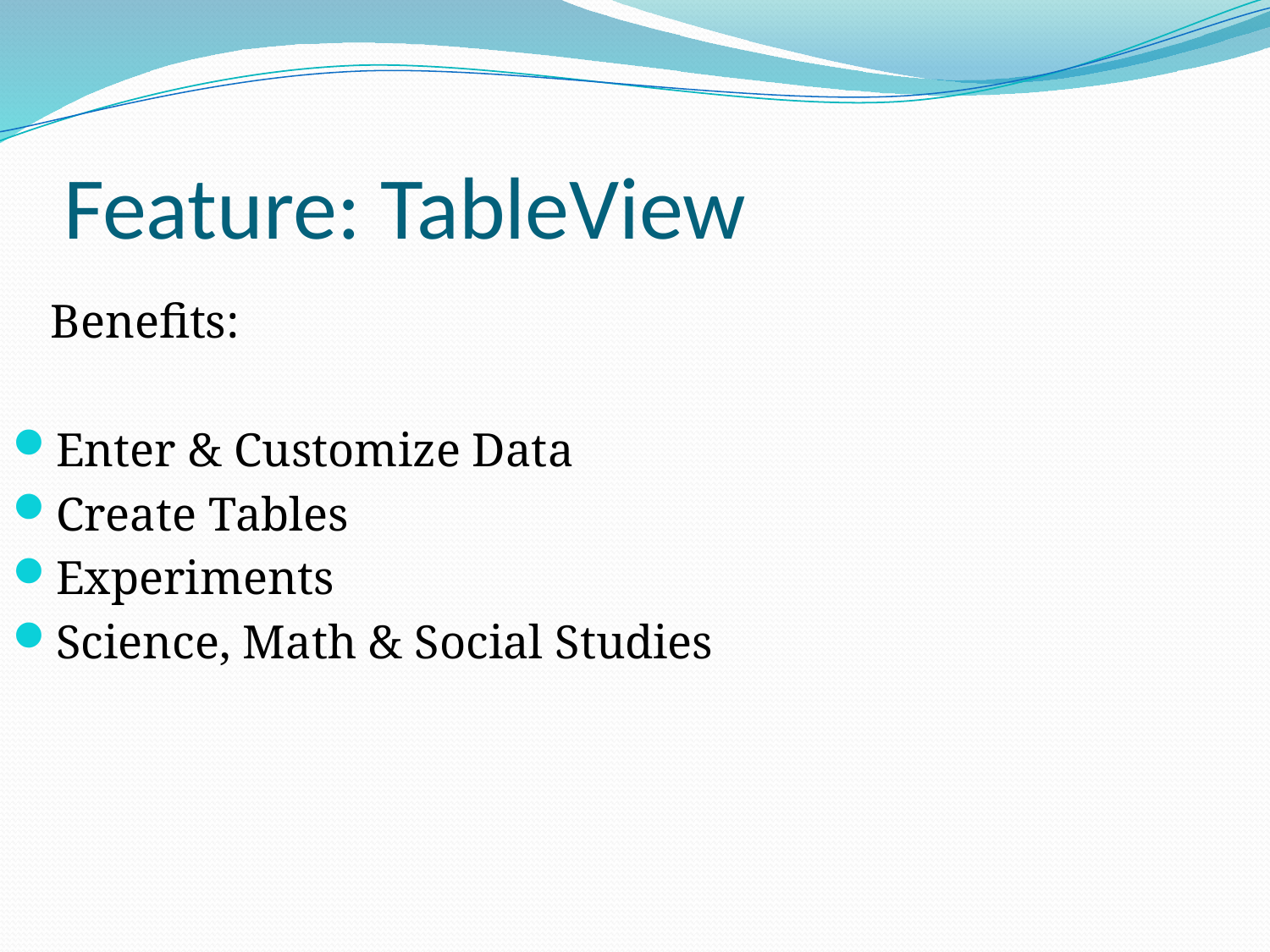

# Feature: TableView

	Benefits:

Enter & Customize Data
Create Tables
Experiments
Science, Math & Social Studies